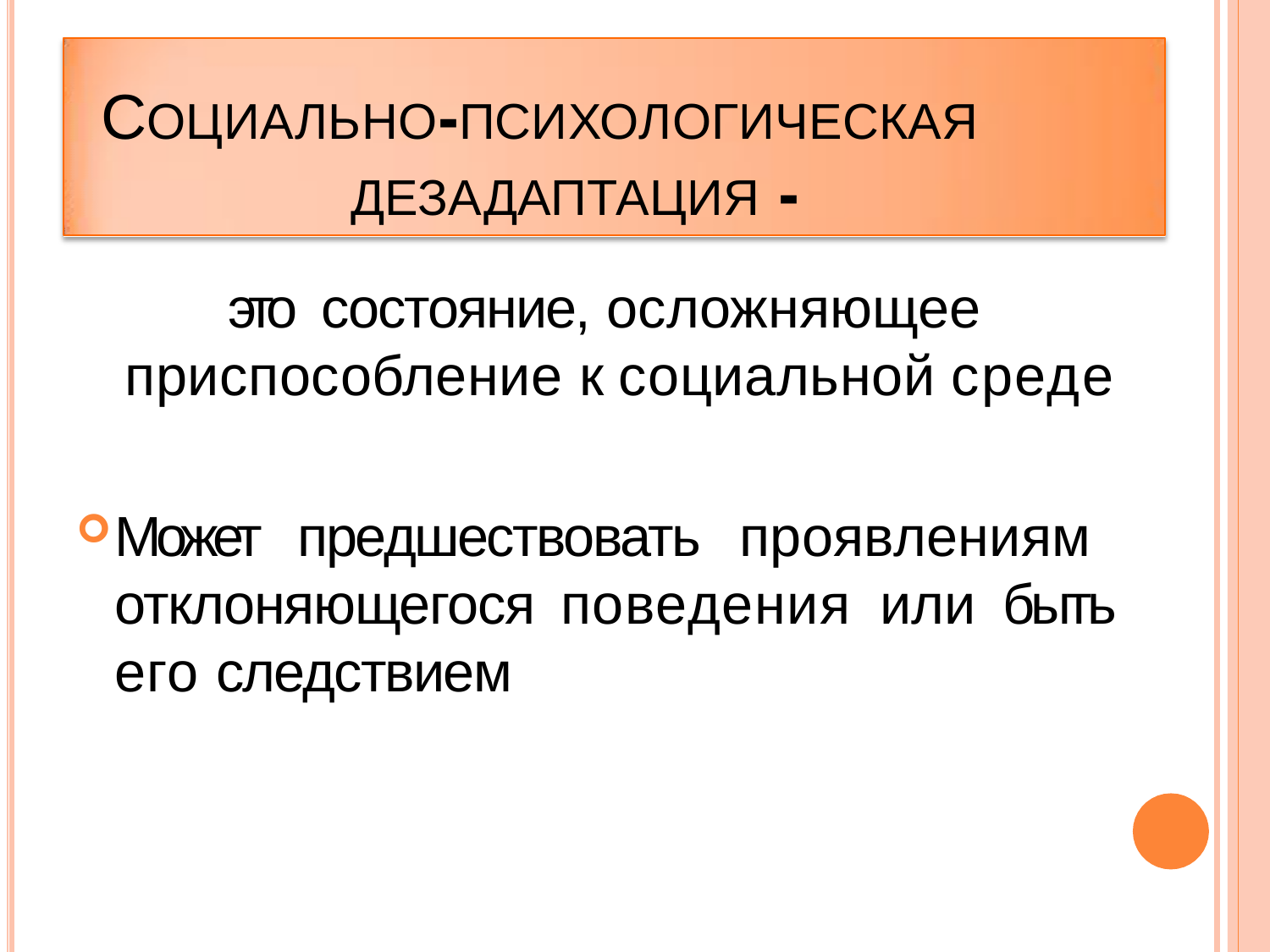

# СОЦИАЛЬНО-ПСИХОЛОГИЧЕСКАЯ ДЕЗАДАПТАЦИЯ -

это  состояние, осложняющее
приспособление к социальной среде

Может предшествовать проявлениям  отклоняющегося поведения или быть  его следствием